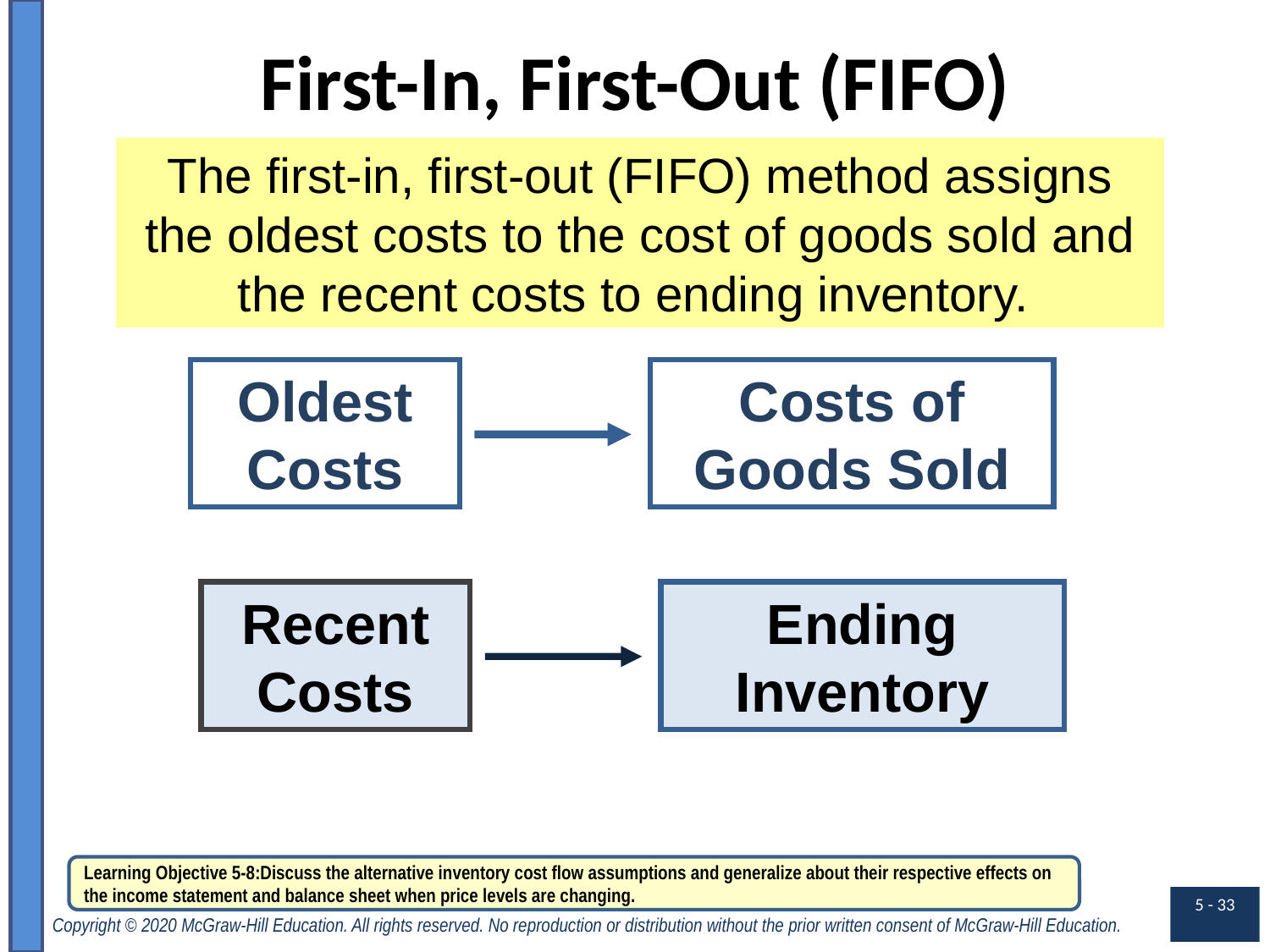

# First-In, First-Out (FIFO)
The first-in, first-out (FIFO) method assigns the oldest costs to the cost of goods sold and the recent costs to ending inventory.
Oldest Costs
Costs of Goods Sold

Recent Costs
Ending Inventory

Learning Objective 5-8:Discuss the alternative inventory cost flow assumptions and generalize about their respective effects on the income statement and balance sheet when price levels are changing.